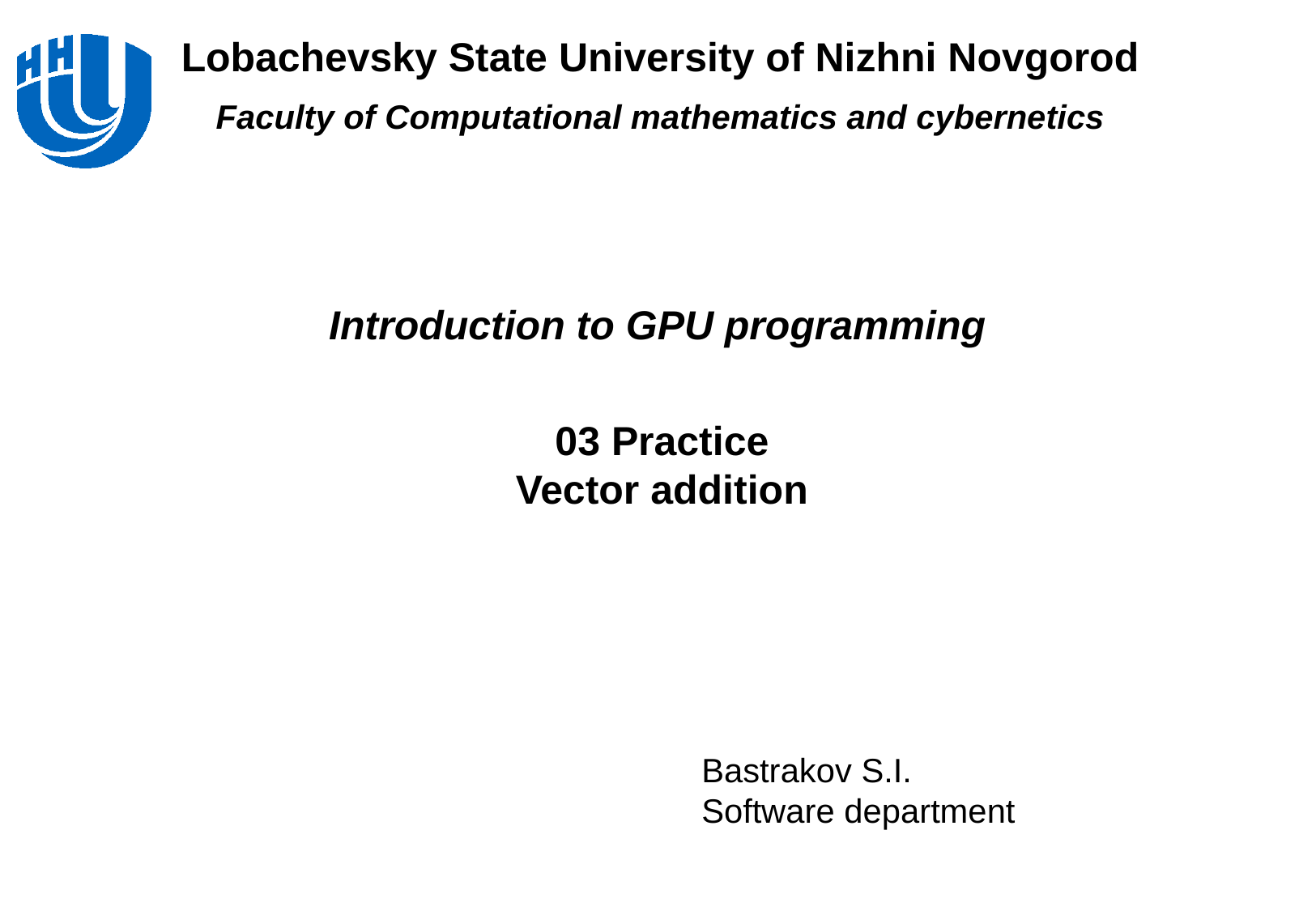

Introduction to GPU programming
# 03 Practice Vector addition
Bastrakov S.I.
Software department